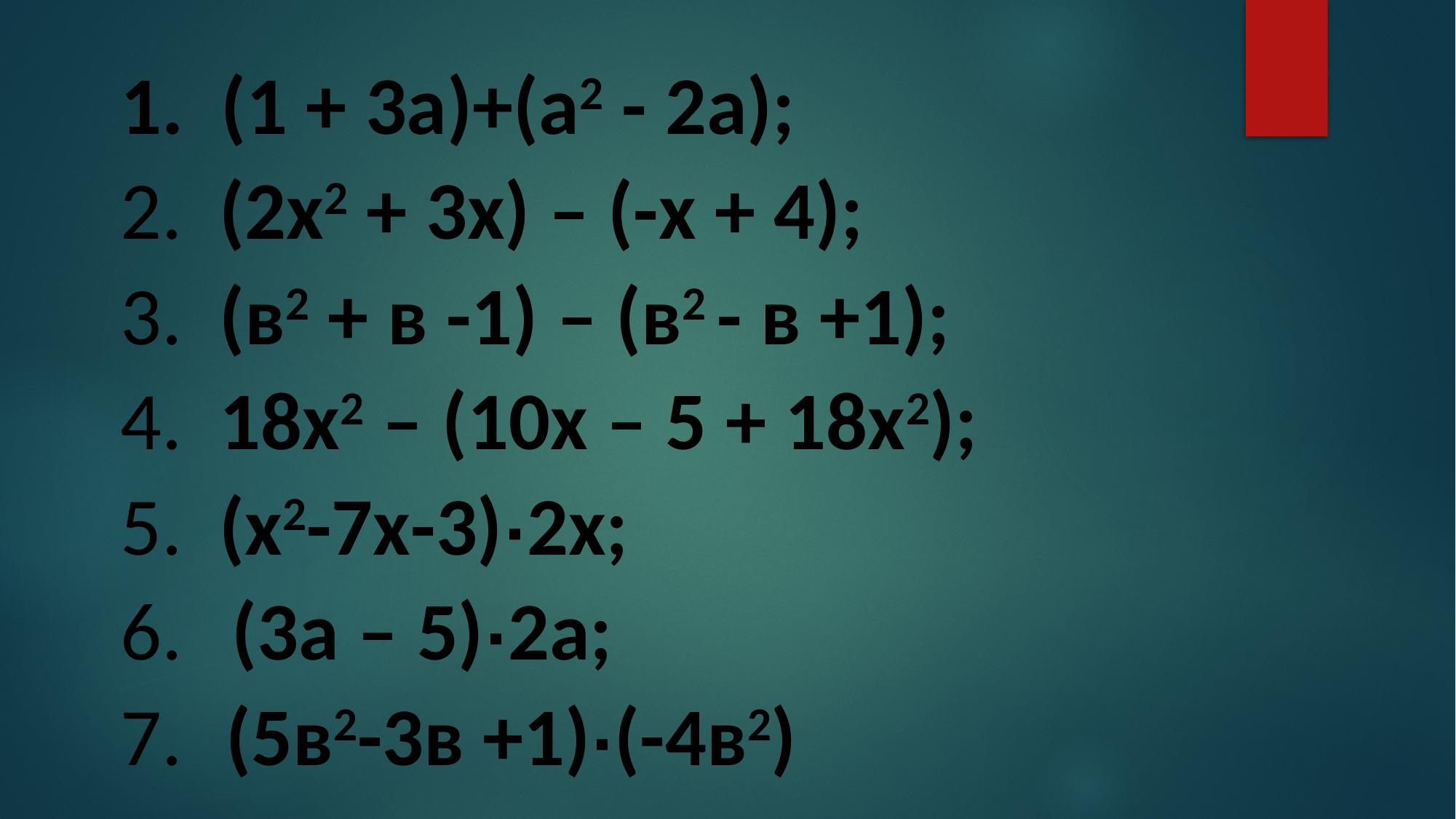

# 1.  (1 + 3а)+(а2 - 2а); 2.      (2х2 + 3х) – (-х + 4); 3.  (в2 + в -1) – (в2 - в +1); 4.  18х2 – (10х – 5 + 18х2); 5.  (х2-7х-3)⋅2х; 6.    (3а – 5)⋅2а; 7.       (5в2-3в +1)⋅(-4в2)